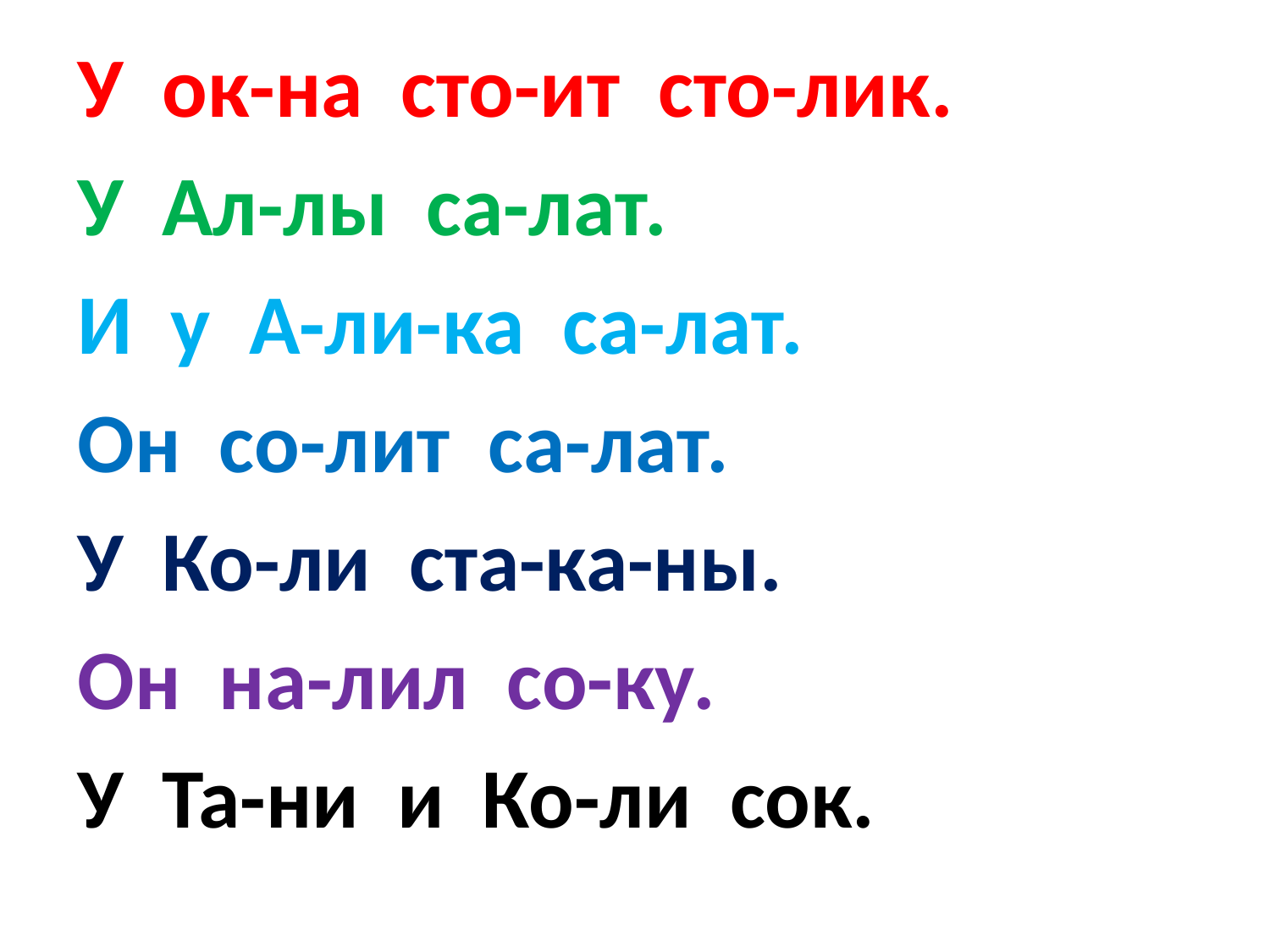

У  ок-на  сто-ит  сто-лик.
У  Ал-лы  са-лат.
И  у  А-ли-ка  са-лат.
Он  со-лит  са-лат.
У  Ко-ли  ста-ка-ны.
Он  на-лил  со-ку.
У  Та-ни  и  Ко-ли  сок.
#